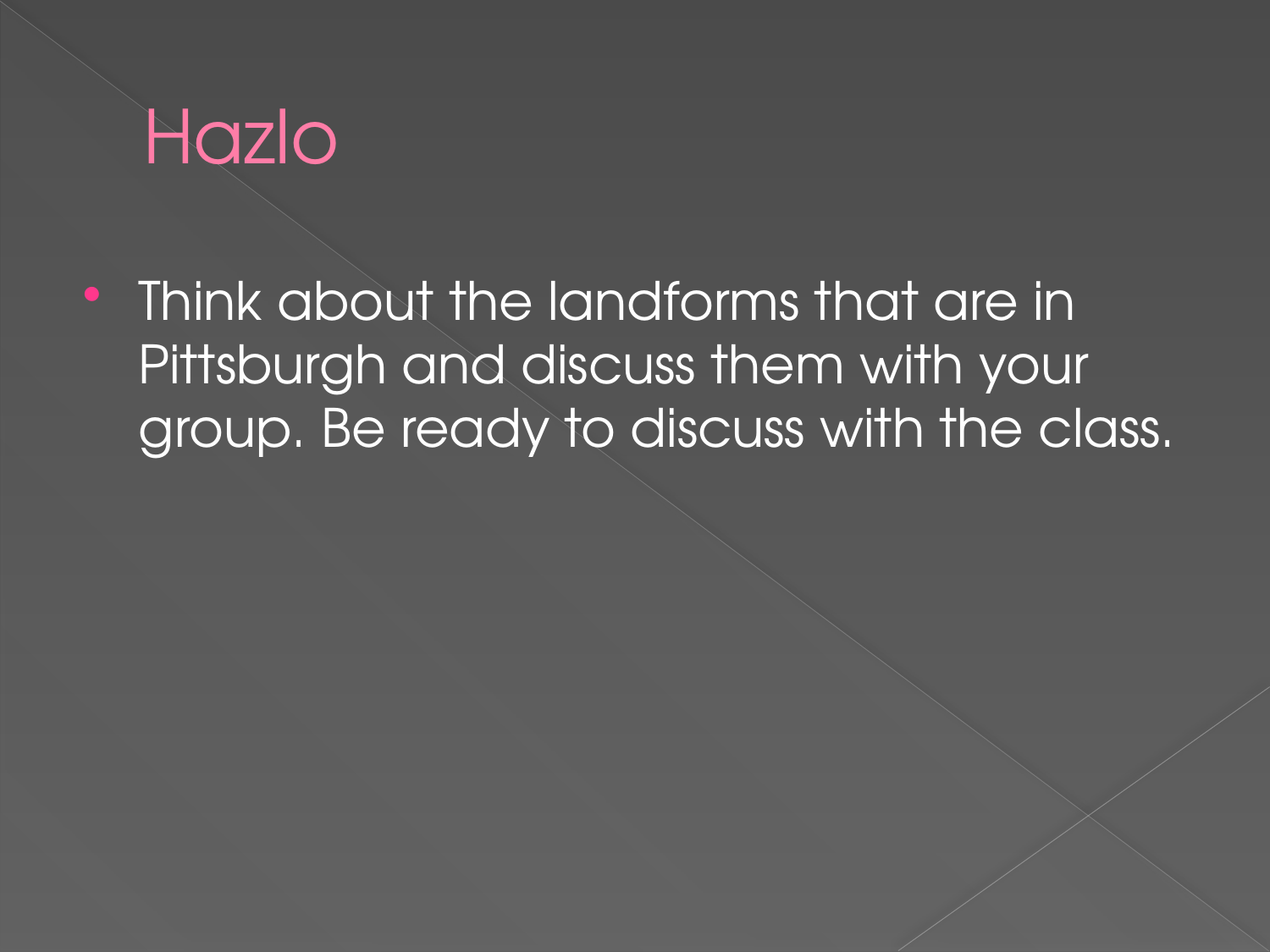

# Hazlo
Think about the landforms that are in Pittsburgh and discuss them with your group. Be ready to discuss with the class.